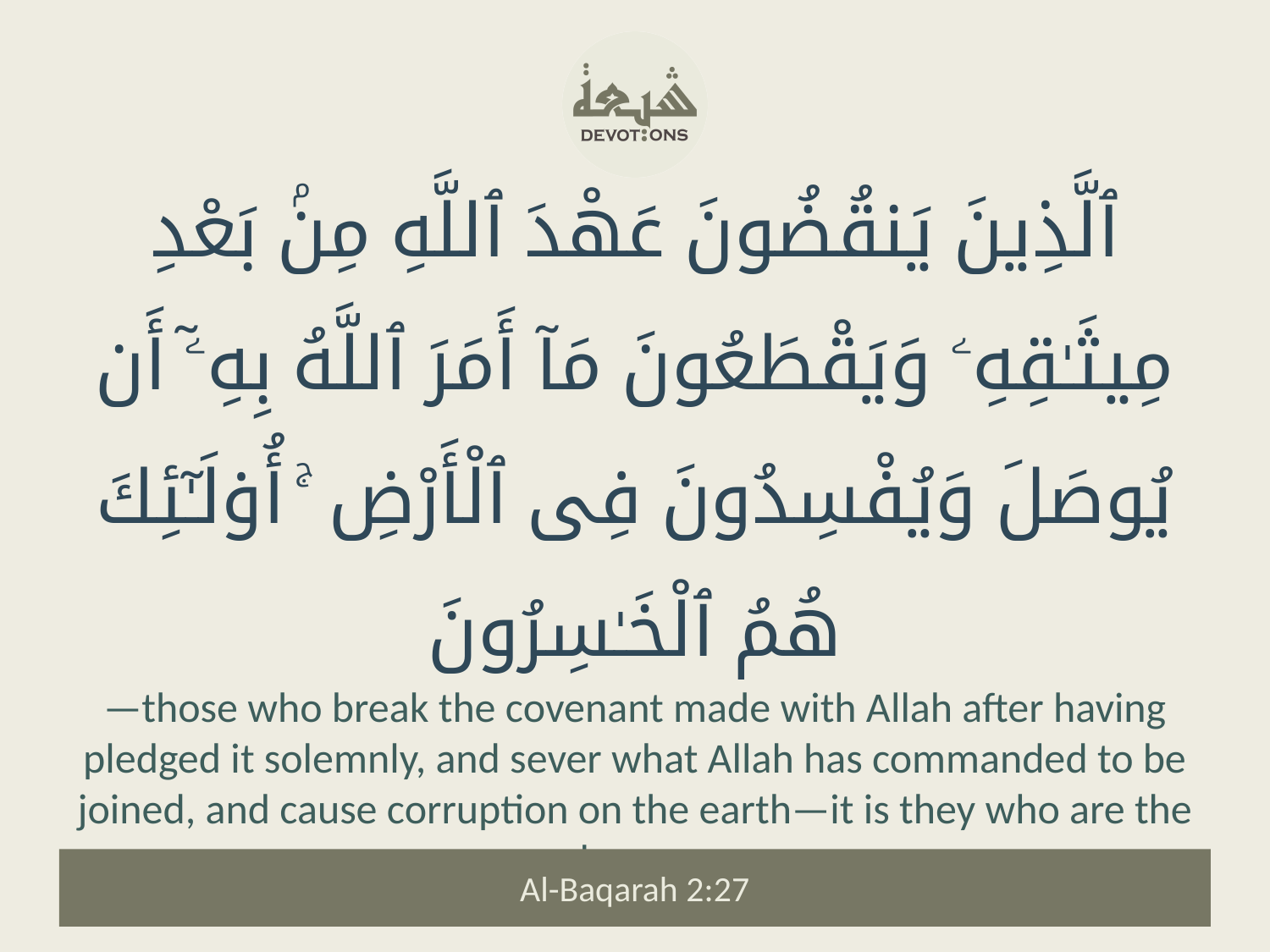

ٱلَّذِينَ يَنقُضُونَ عَهْدَ ٱللَّهِ مِنۢ بَعْدِ مِيثَـٰقِهِۦ وَيَقْطَعُونَ مَآ أَمَرَ ٱللَّهُ بِهِۦٓ أَن يُوصَلَ وَيُفْسِدُونَ فِى ٱلْأَرْضِ ۚ أُو۟لَـٰٓئِكَ هُمُ ٱلْخَـٰسِرُونَ
—those who break the covenant made with Allah after having pledged it solemnly, and sever what Allah has commanded to be joined, and cause corruption on the earth—it is they who are the losers.
Al-Baqarah 2:27